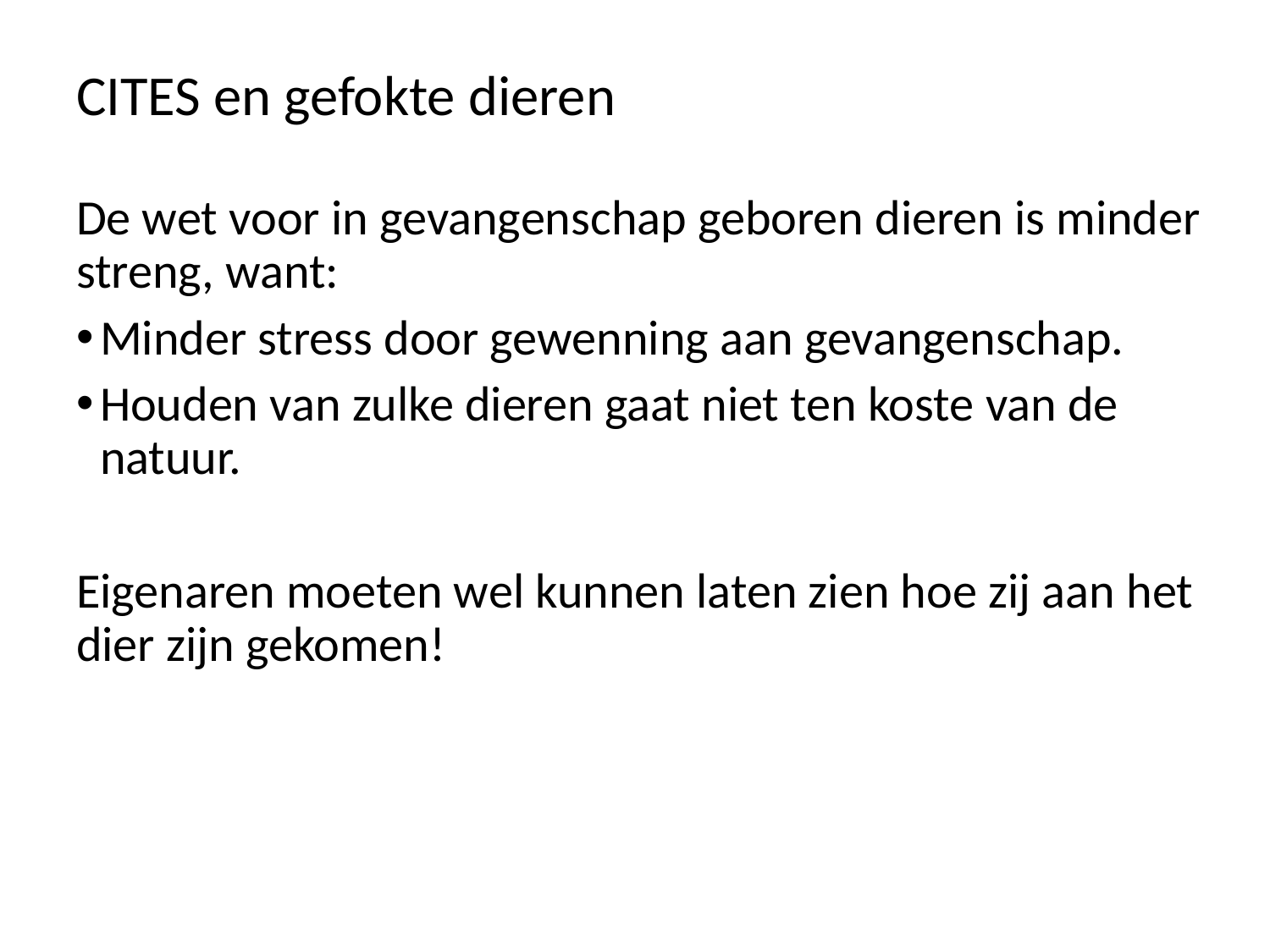

# CITES en gefokte dieren
De wet voor in gevangenschap geboren dieren is minder streng, want:
Minder stress door gewenning aan gevangenschap.
Houden van zulke dieren gaat niet ten koste van de natuur.

Eigenaren moeten wel kunnen laten zien hoe zij aan het dier zijn gekomen!